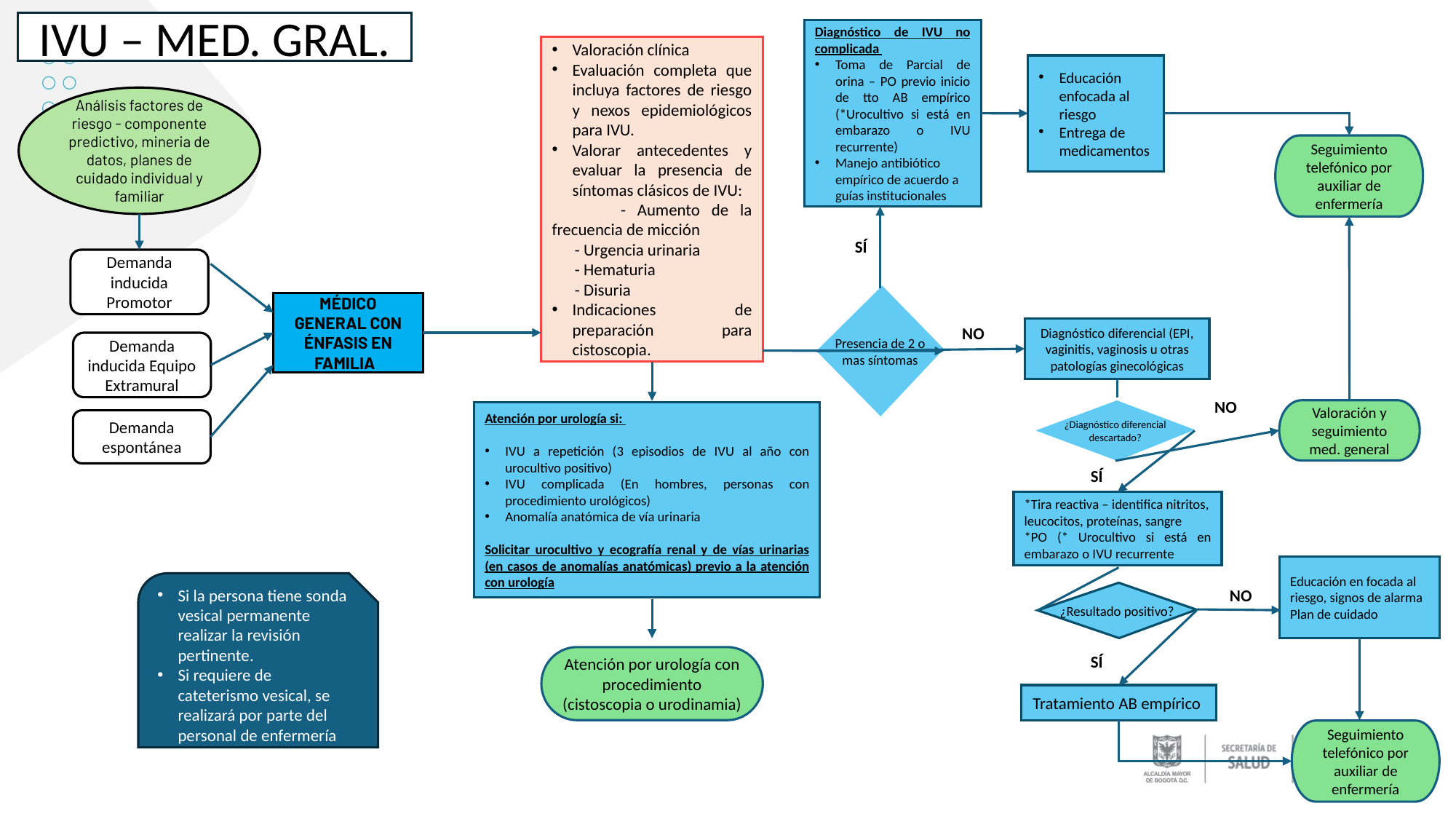

IVU – MED. GRAL.
Diagnóstico de IVU no complicada
Toma de Parcial de orina – PO previo inicio de tto AB empírico (*Urocultivo si está en embarazo o IVU recurrente)
Manejo antibiótico empírico de acuerdo a guías institucionales

Valoración clínica
Evaluación completa que incluya factores de riesgo y nexos epidemiológicos para IVU.
Valorar antecedentes y evaluar la presencia de síntomas clásicos de IVU:
      - Aumento de la frecuencia de micción
      - Urgencia urinaria
      - Hematuria
      - Disuria
Indicaciones de preparación para cistoscopia.

Educación enfocada al riesgo
Entrega de medicamentos
Análisis factores de riesgo - componente predictivo, mineria de datos, planes de cuidado individual y familiar
Seguimiento telefónico por auxiliar de enfermería
SÍ
Demanda inducida Promotor
Presencia de 2 o mas síntomas
MÉDICO GENERAL CON ÉNFASIS EN FAMILIA
NO
Diagnóstico diferencial (EPI, vaginitis, vaginosis u otras patologías ginecológicas
Demanda inducida Equipo Extramural
NO
Valoración y seguimiento med. general
¿Diagnóstico diferencial descartado?
Atención por urología si:

IVU a repetición (3 episodios de IVU al año con urocultivo positivo)
IVU complicada (En hombres, personas con procedimiento urológicos)
Anomalía anatómica de vía urinaria

Solicitar urocultivo y ecografía renal y de vías urinarias (en casos de anomalías anatómicas) previo a la atención con urología
Demanda espontánea
SÍ
*Tira reactiva – identifica nitritos, leucocitos, proteínas, sangre
*PO (* Urocultivo si está en embarazo o IVU recurrente
Educación en focada al riesgo, signos de alarma
Plan de cuidado
Si la persona tiene sonda vesical permanente realizar la revisión pertinente.
Si requiere de cateterismo vesical, se realizará por parte del personal de enfermería
NO
¿Resultado positivo?
SÍ
Atención por urología con procedimiento (cistoscopia o urodinamia)
Tratamiento AB empírico
Seguimiento telefónico por auxiliar de enfermería